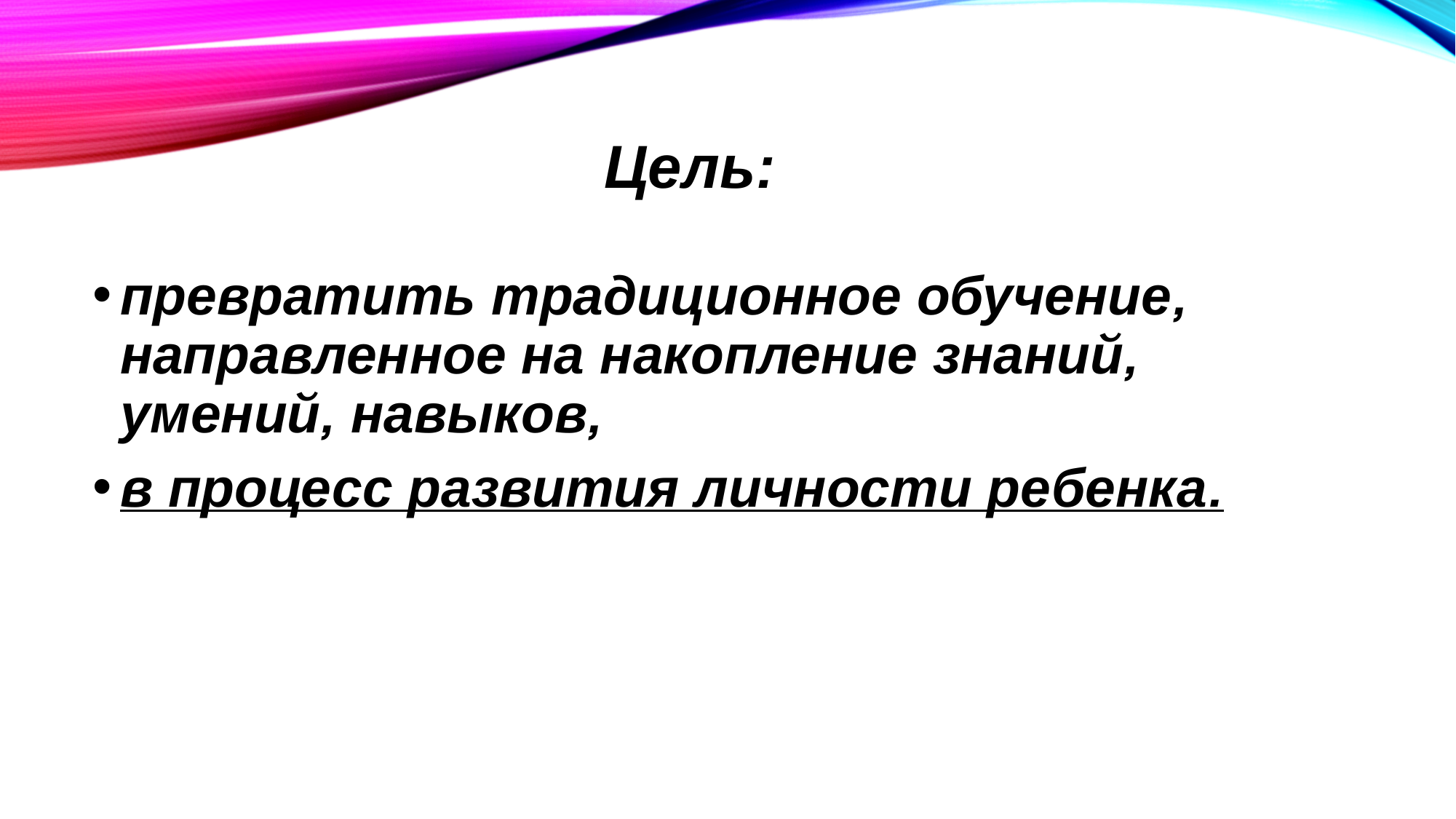

# Цель:
превратить традиционное обучение, направленное на накопление знаний, умений, навыков,
в процесс развития личности ребенка.